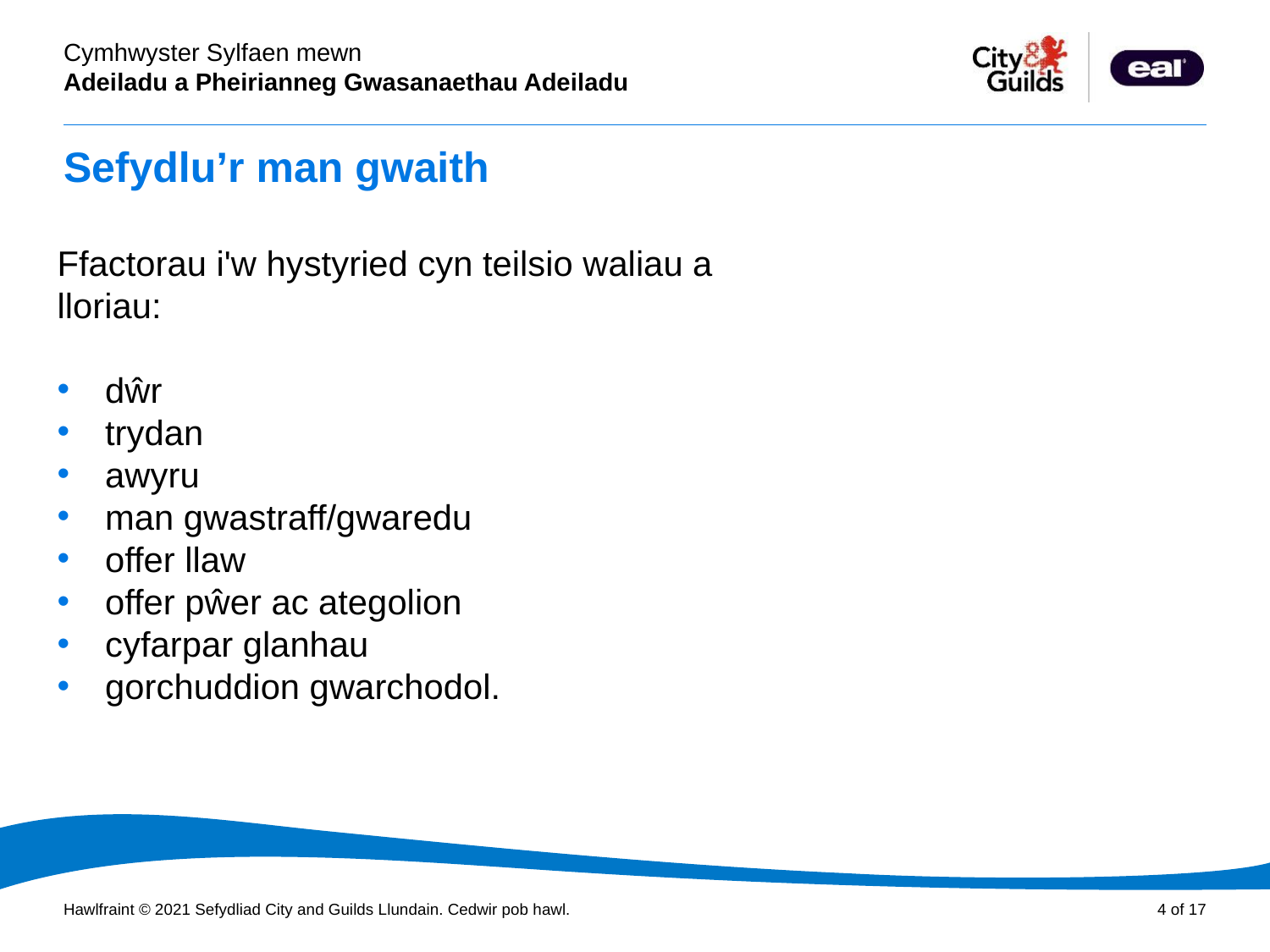

# Sefydlu’r man gwaith
Ffactorau i'w hystyried cyn teilsio waliau a lloriau:

dŵr
trydan
awyru
man gwastraff/gwaredu
offer llaw
offer pŵer ac ategolion
cyfarpar glanhau
gorchuddion gwarchodol.